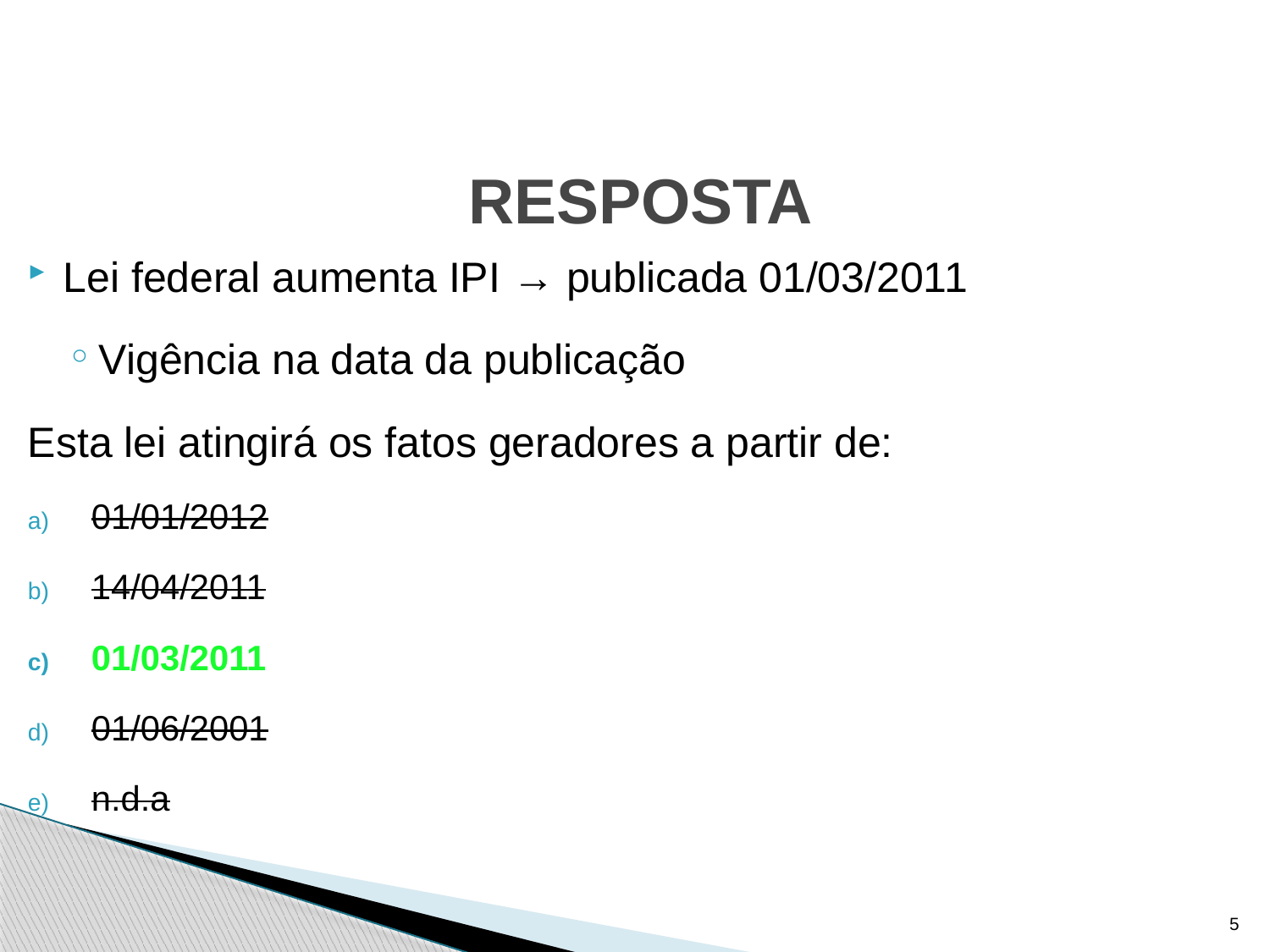

# RESPOSTA
Lei federal aumenta IPI → publicada 01/03/2011
Vigência na data da publicação
Esta lei atingirá os fatos geradores a partir de:
01/01/2012
14/04/2011
01/03/2011
01/06/2001
n.d.a

5